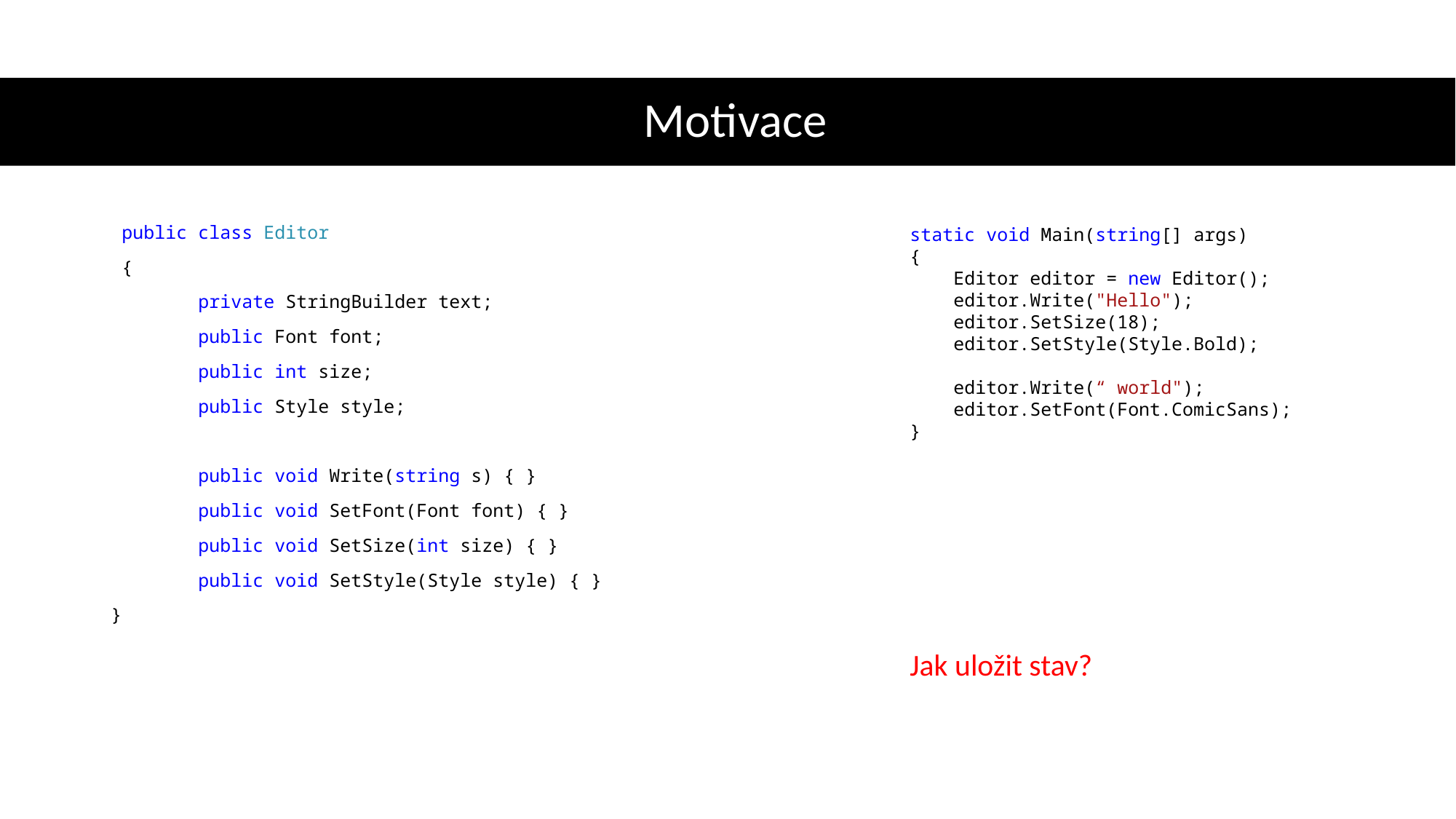

# Motivace

 public class Editor
 {
        private StringBuilder text;
        public Font font;
        public int size;
        public Style style;

        public void Write(string s) { }
        public void SetFont(Font font) { }
        public void SetSize(int size) { }
        public void SetStyle(Style style) { }
}
static void Main(string[] args)
{
    Editor editor = new Editor();
    editor.Write("Hello");
    editor.SetSize(18);
    editor.SetStyle(Style.Bold);

    editor.Write(“ world");
    editor.SetFont(Font.ComicSans);
}
Jak uložit stav?